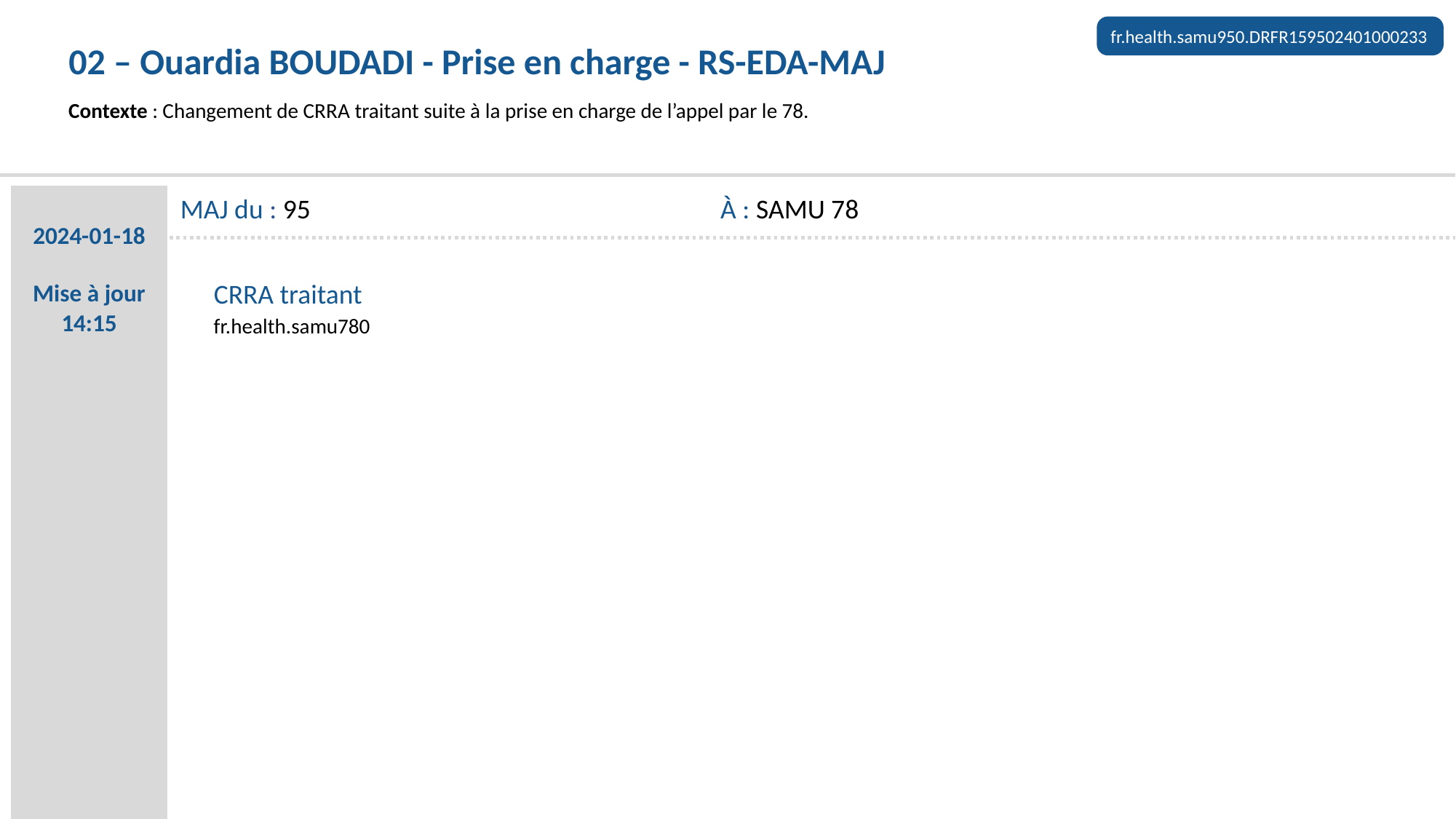

fr.health.samu950.DRFR159502401000233
02 – Ouardia BOUDADI - Prise en charge - RS-EDA-MAJ
Contexte : Changement de CRRA traitant suite à la prise en charge de l’appel par le 78.

2024-01-18

Mise à jour 14:15

MAJ du : 95
À : SAMU 78
CRRA traitant
fr.health.samu780